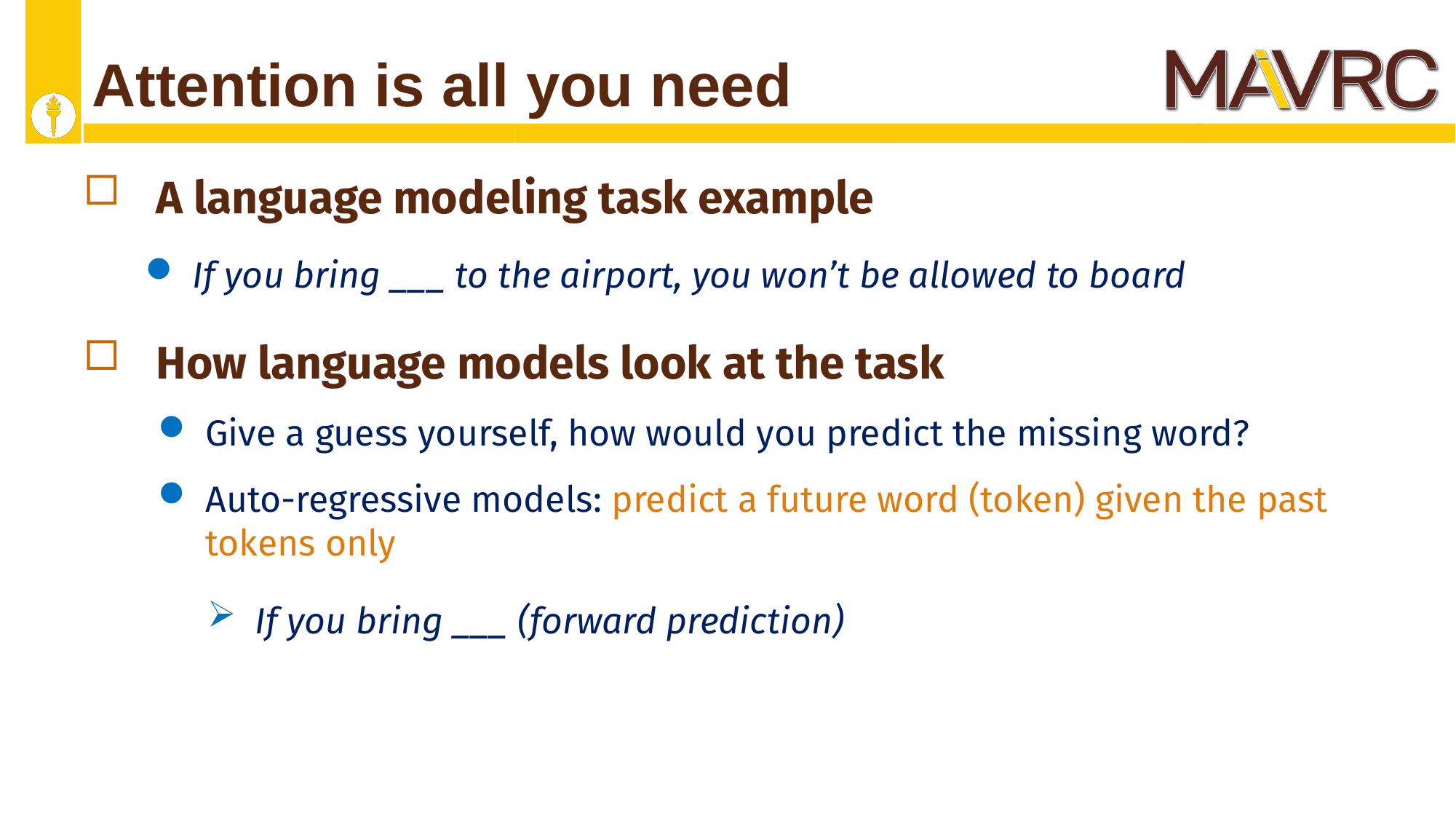

# Attention is all you need
A language modeling task example
If you bring ___ to the airport, you won’t be allowed to board
How language models look at the task
Give a guess yourself, how would you predict the missing word?
Auto-regressive models: predict a future word (token) given the past tokens only

If you bring ___ (forward prediction)